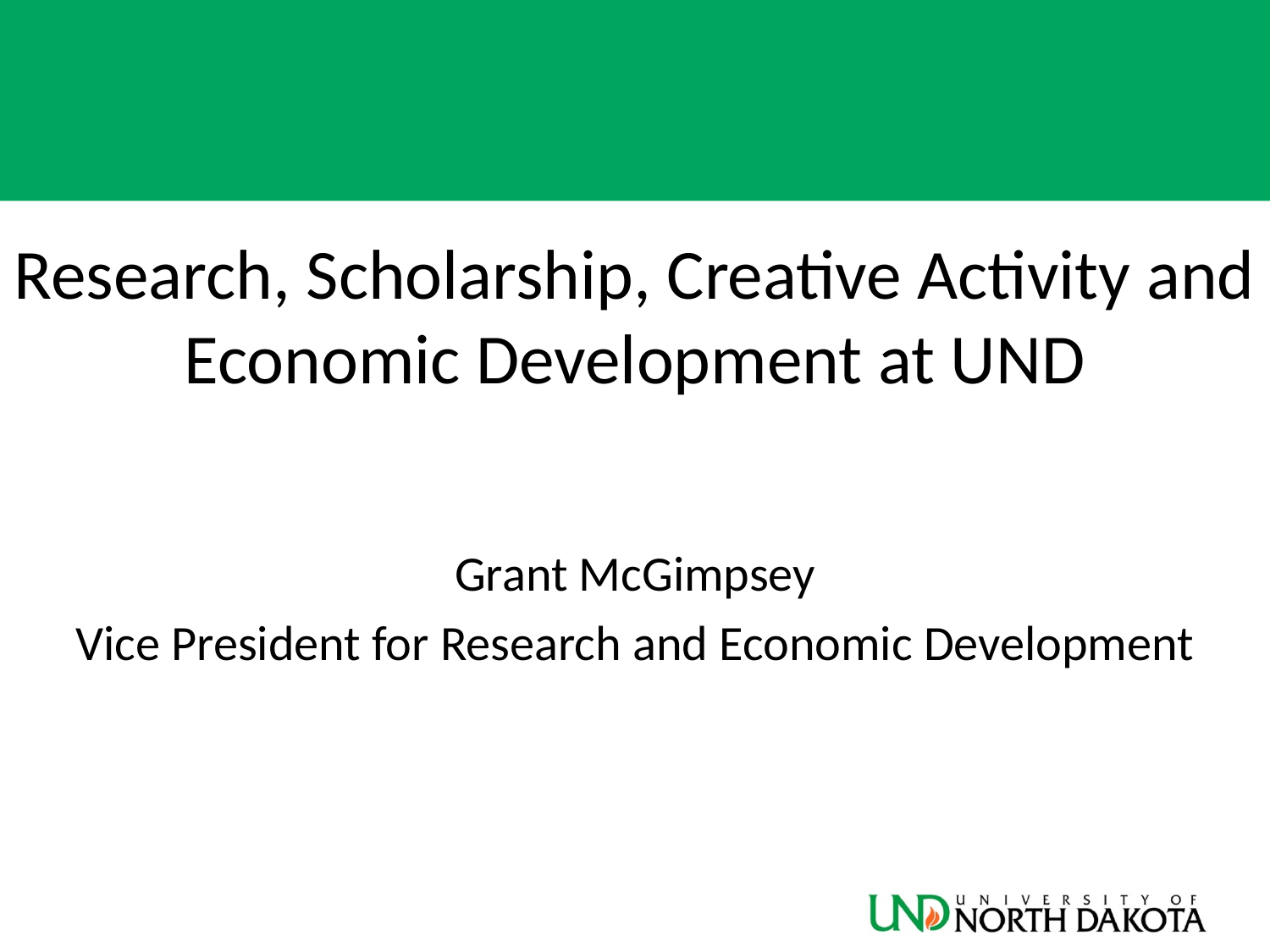

Research, Scholarship, Creative Activity and Economic Development at UND

Grant McGimpsey
Vice President for Research and Economic Development